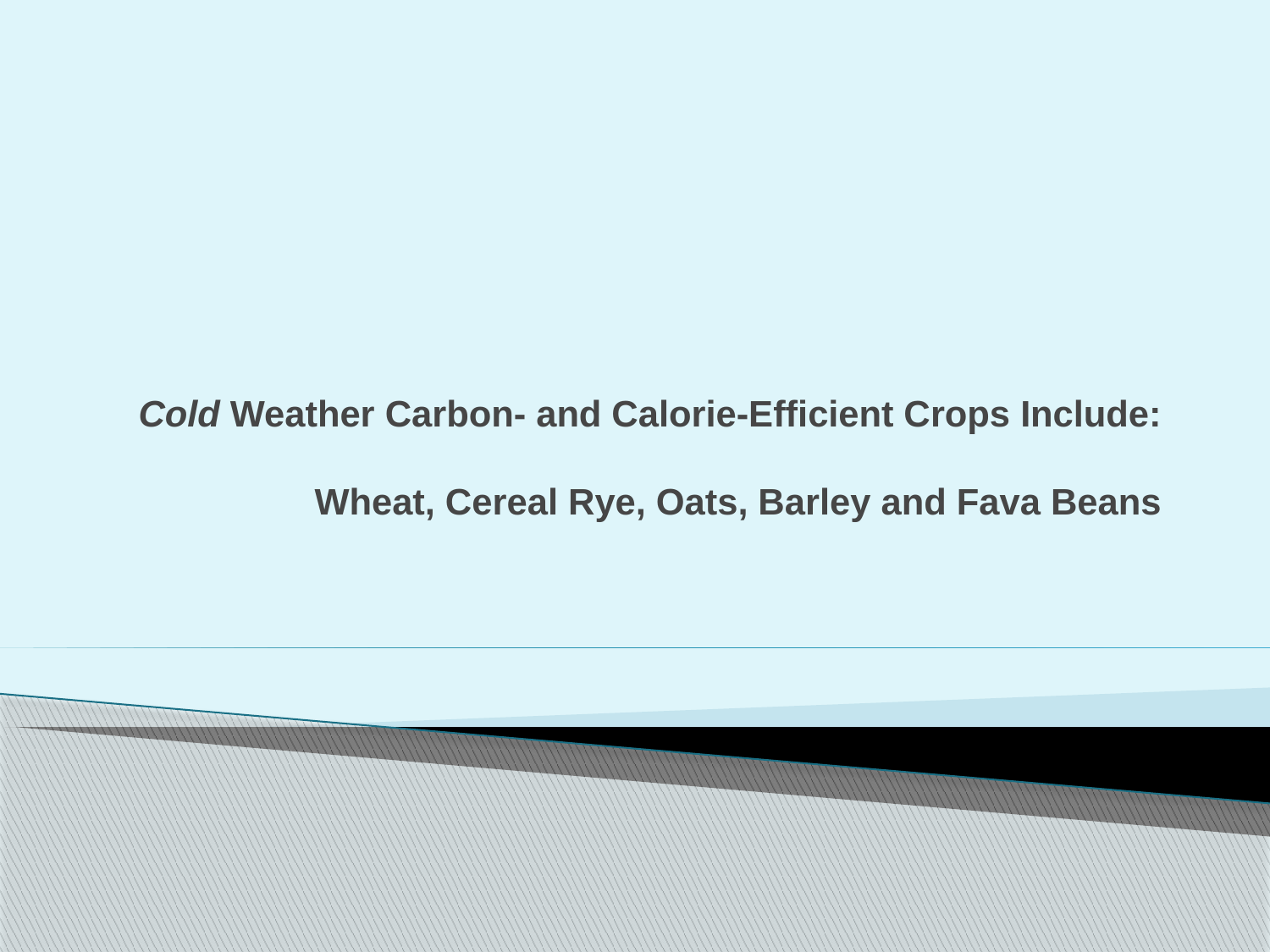

# Cold Weather Carbon- and Calorie-Efficient Crops Include: Wheat, Cereal Rye, Oats, Barley and Fava Beans